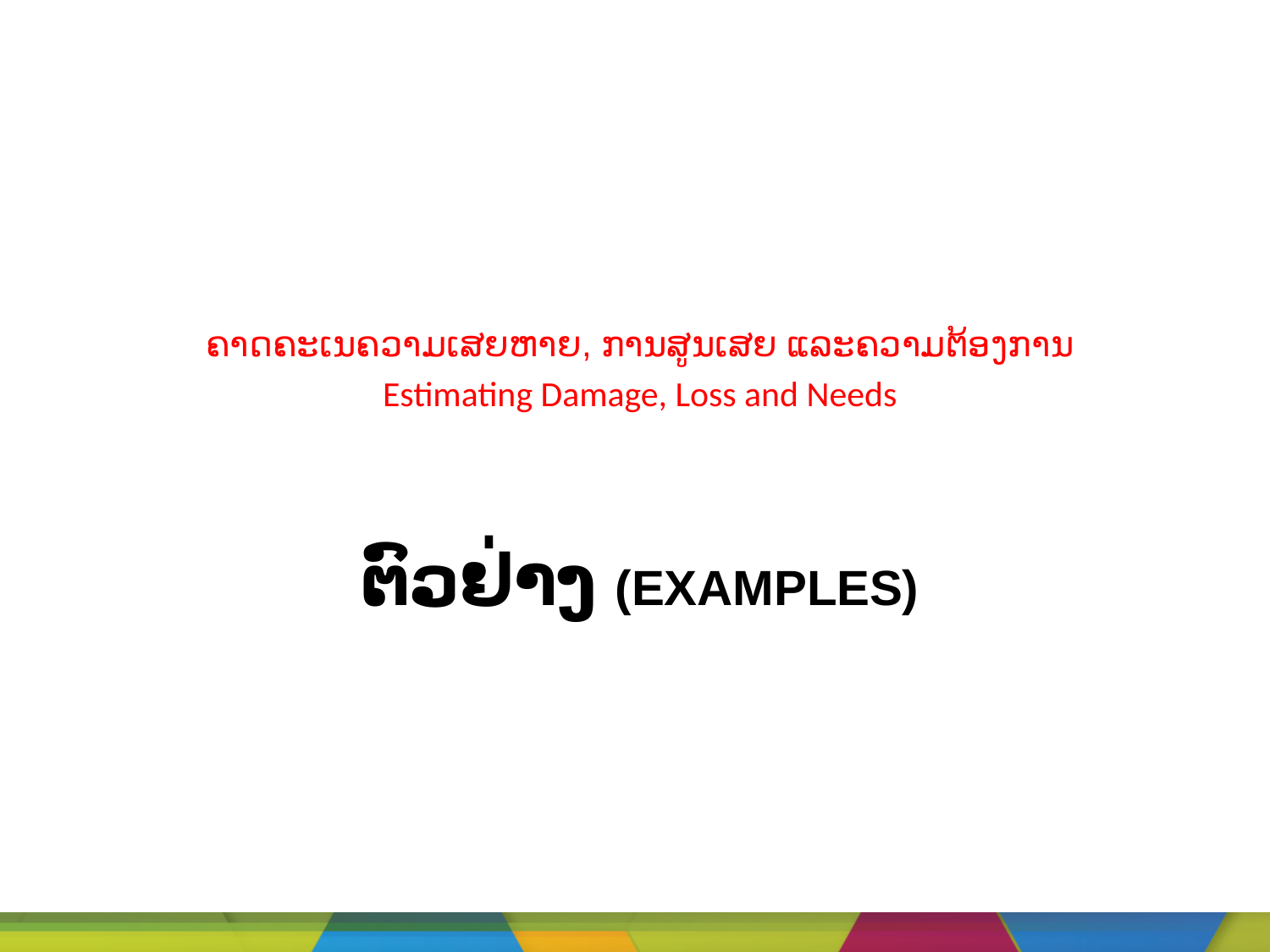

ຄາດຄະເນຄວາມເສຍຫາຍ, ການສູນເສຍ ແລະຄວາມຕ້ອງການ
Estimating Damage, Loss and Needs
# ຕົວຢ່າງ (Examples)